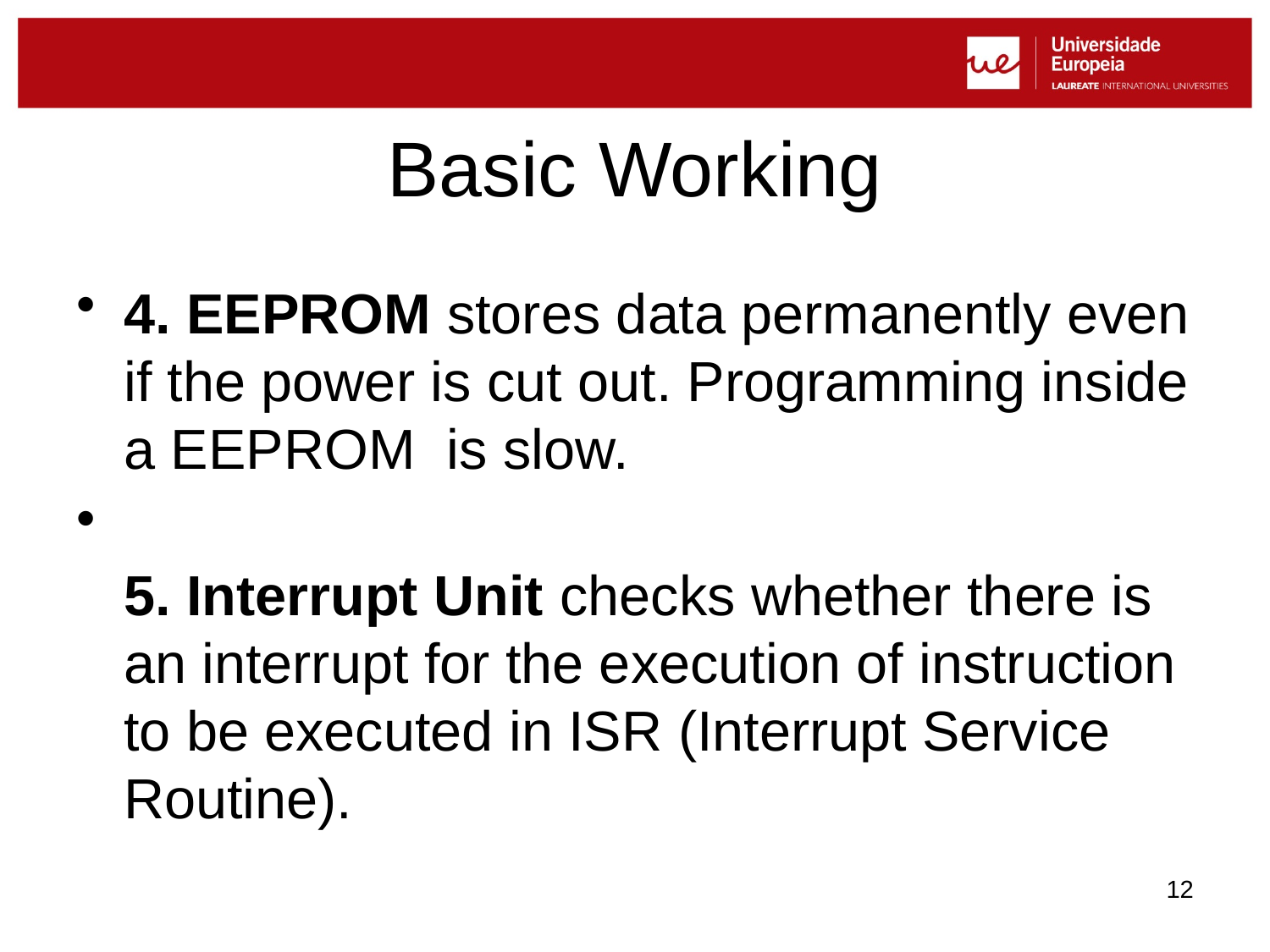

# Basic Working
4. EEPROM stores data permanently even if the power is cut out. Programming inside a EEPROM  is slow.
5. Interrupt Unit checks whether there is an interrupt for the execution of instruction to be executed in ISR (Interrupt Service Routine).
12